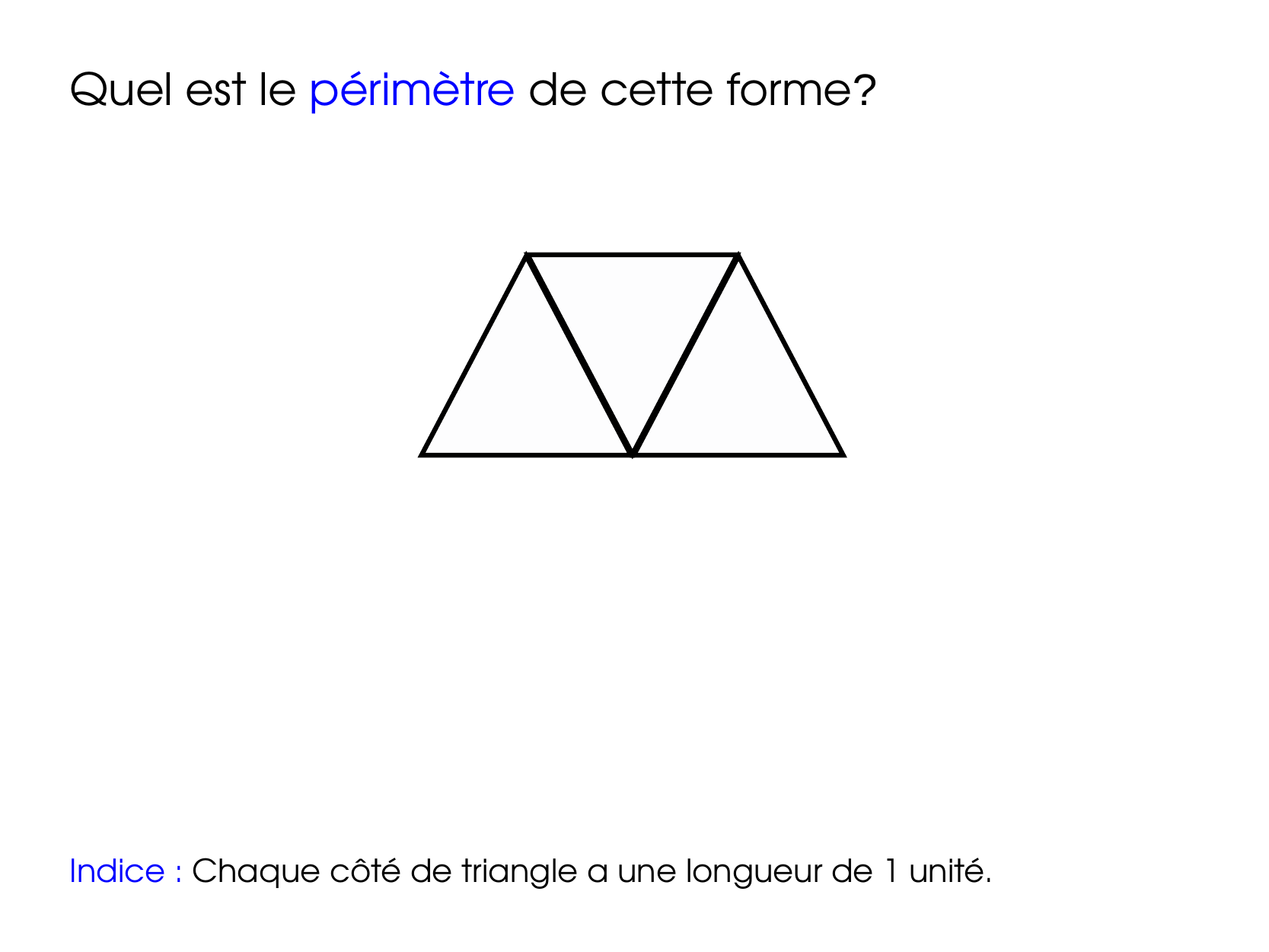

Quel est le périmètre de cette forme?

Indice : Chaque côté de triangle a une longueur de 1 unité.